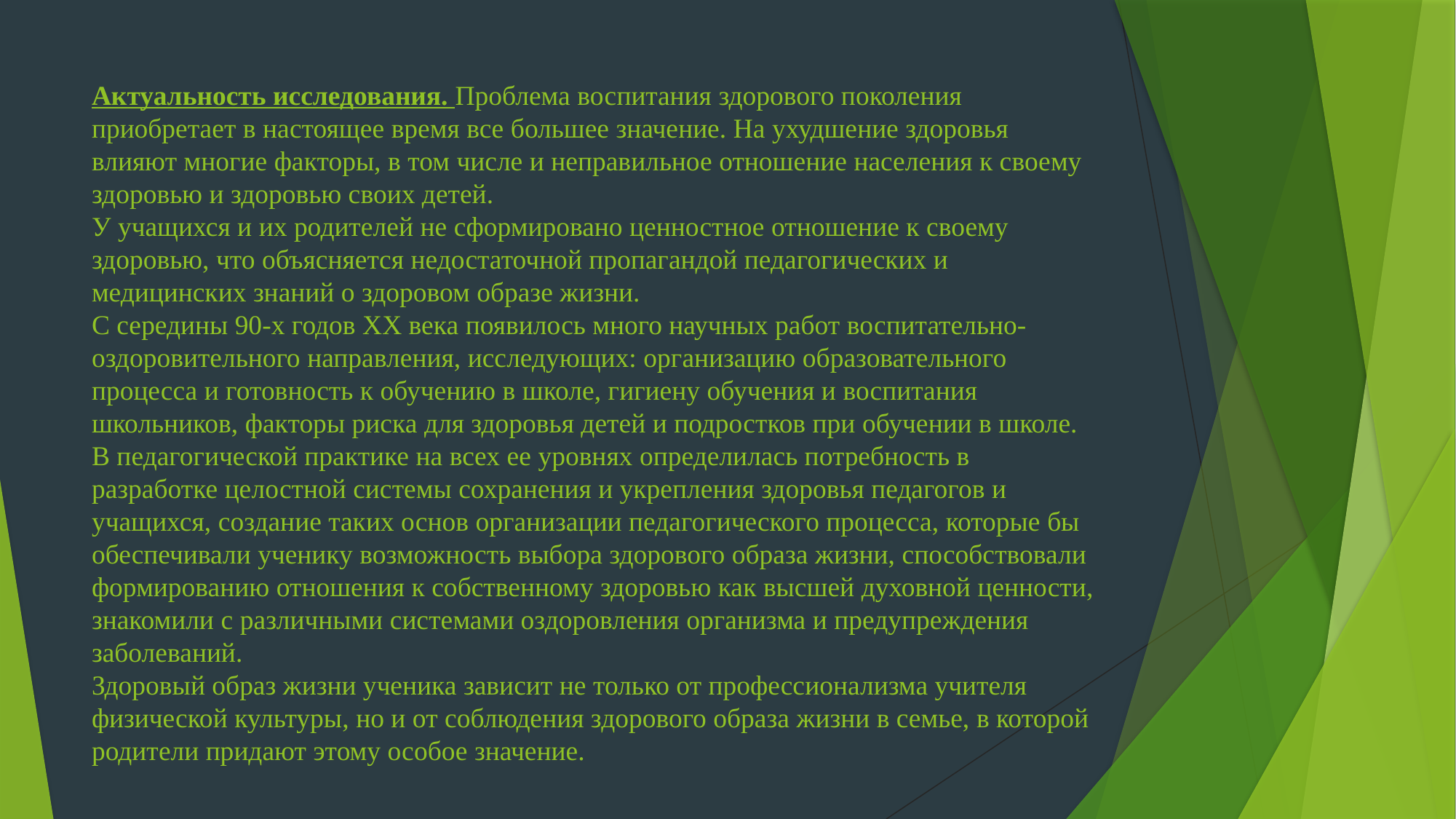

# Актуальность исследования. Проблема воспитания здорового поколения приобретает в настоящее время все большее значение. На ухудшение здоровья влияют многие факторы, в том числе и неправильное отношение населения к своему здоровью и здоровью своих детей. У учащихся и их родителей не сформировано ценностное отношение к своему здоровью, что объясняется недостаточной пропагандой педагогических и медицинских знаний о здоровом образе жизни. С середины 90-х годов ХХ века появилось много научных работ воспитательно-оздоровительного направления, исследующих: организацию образовательного процесса и готовность к обучению в школе, гигиену обучения и воспитания школьников, факторы риска для здоровья детей и подростков при обучении в школе. В педагогической практике на всех ее уровнях определилась потребность в разработке целостной системы сохранения и укрепления здоровья педагогов и учащихся, создание таких основ организации педагогического процесса, которые бы обеспечивали ученику возможность выбора здорового образа жизни, способствовали формированию отношения к собственному здоровью как высшей духовной ценности, знакомили с различными системами оздоровления организма и предупреждения заболеваний. Здоровый образ жизни ученика зависит не только от профессионализма учителя физической культуры, но и от соблюдения здорового образа жизни в семье, в которой родители придают этому особое значение.